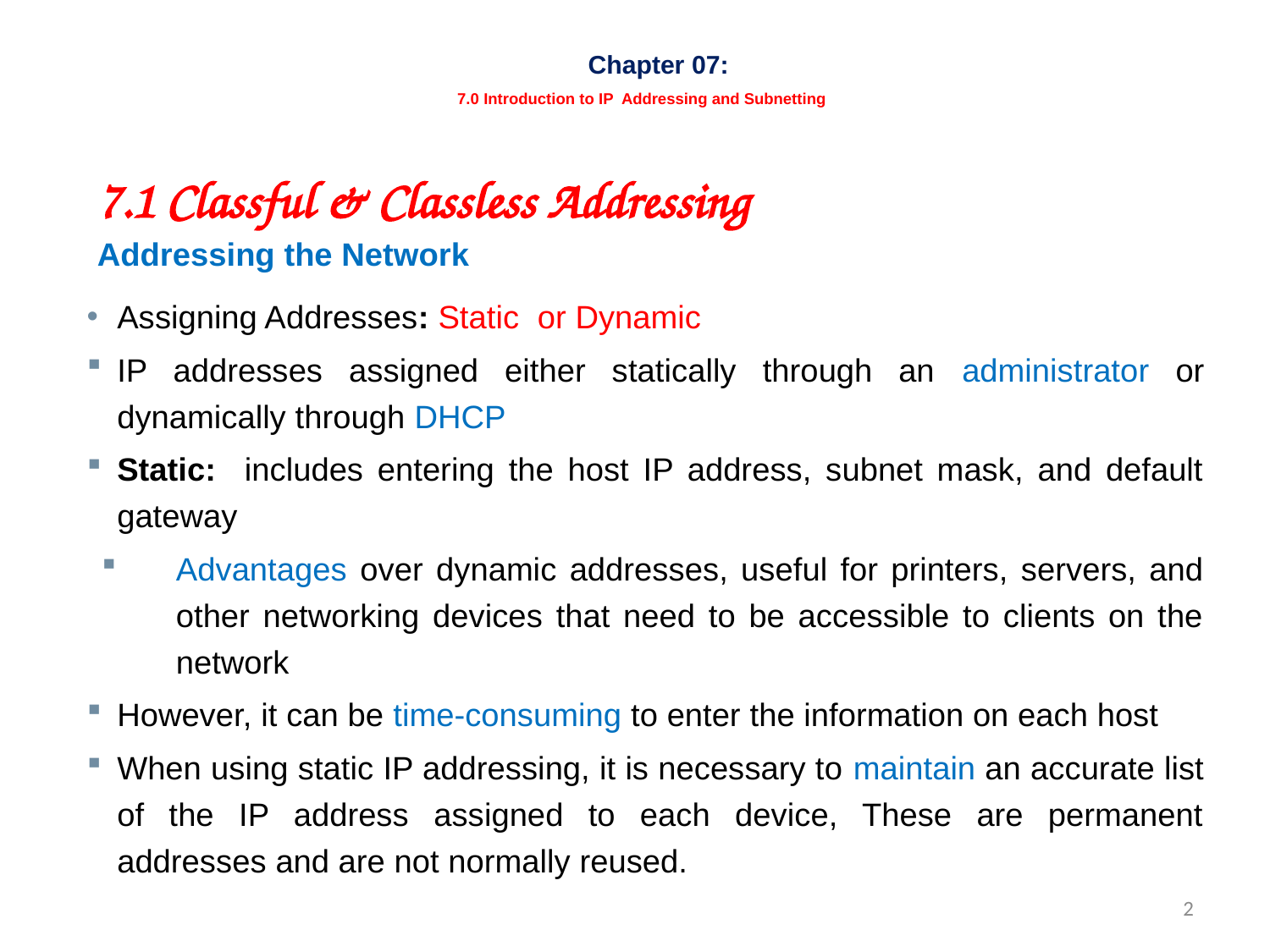

# Chapter 07: 7.0 Introduction to IP  Addressing and Subnetting
7.1 Classful & Classless Addressing
Addressing the Network
Assigning Addresses: Static  or Dynamic
IP addresses assigned either statically through an administrator or dynamically through DHCP
Static:  includes entering the host IP address, subnet mask, and default gateway
Advantages over dynamic addresses, useful for printers, servers, and other networking devices that need to be accessible to clients on the network
However, it can be time-consuming to enter the information on each host
When using static IP addressing, it is necessary to maintain an accurate list of the IP address assigned to each device, These are permanent addresses and are not normally reused.

2